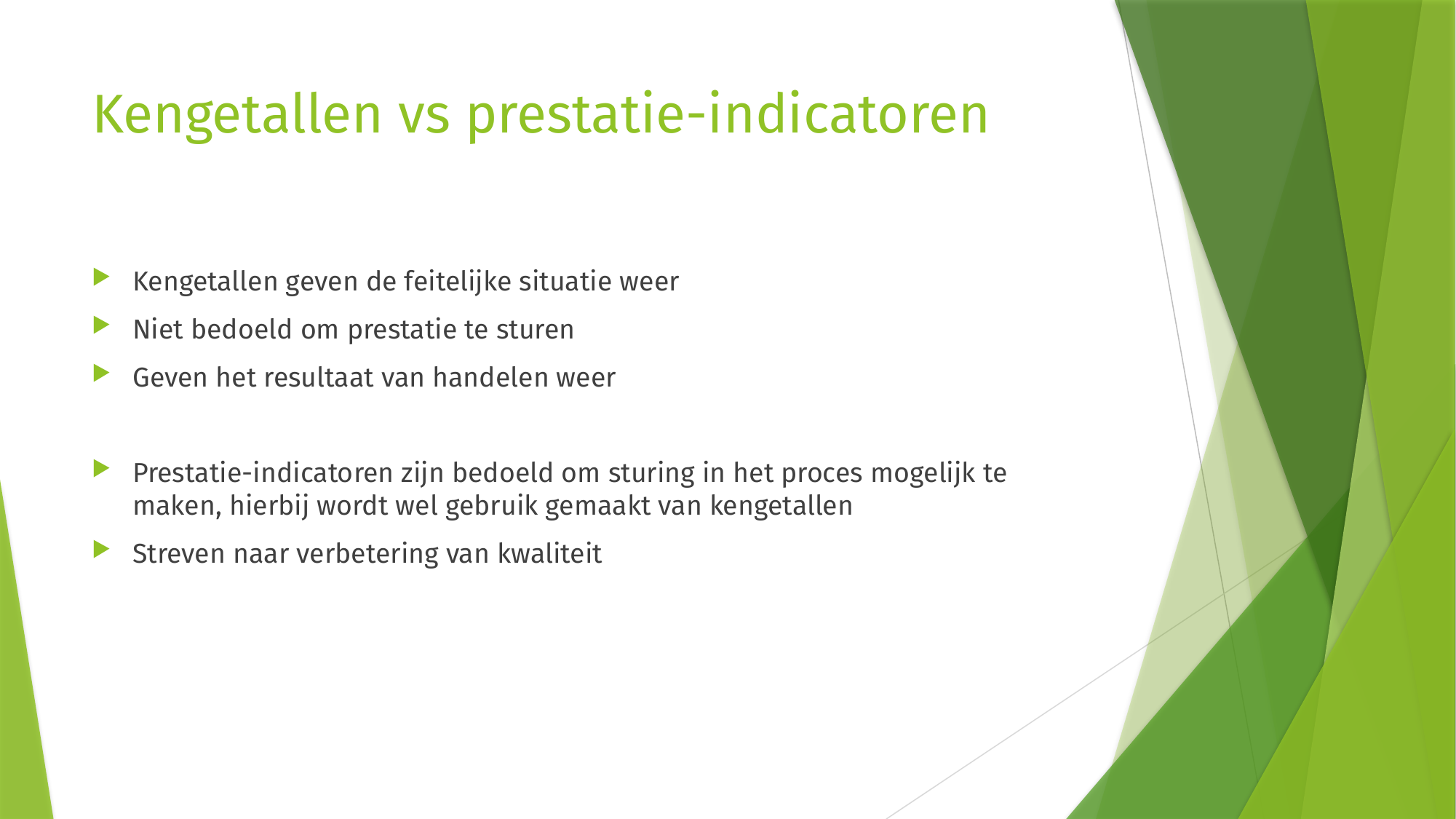

# Kengetallen vs prestatie-indicatoren
Kengetallen geven de feitelijke situatie weer
Niet bedoeld om prestatie te sturen
Geven het resultaat van handelen weer

Prestatie-indicatoren zijn bedoeld om sturing in het proces mogelijk te maken, hierbij wordt wel gebruik gemaakt van kengetallen
Streven naar verbetering van kwaliteit